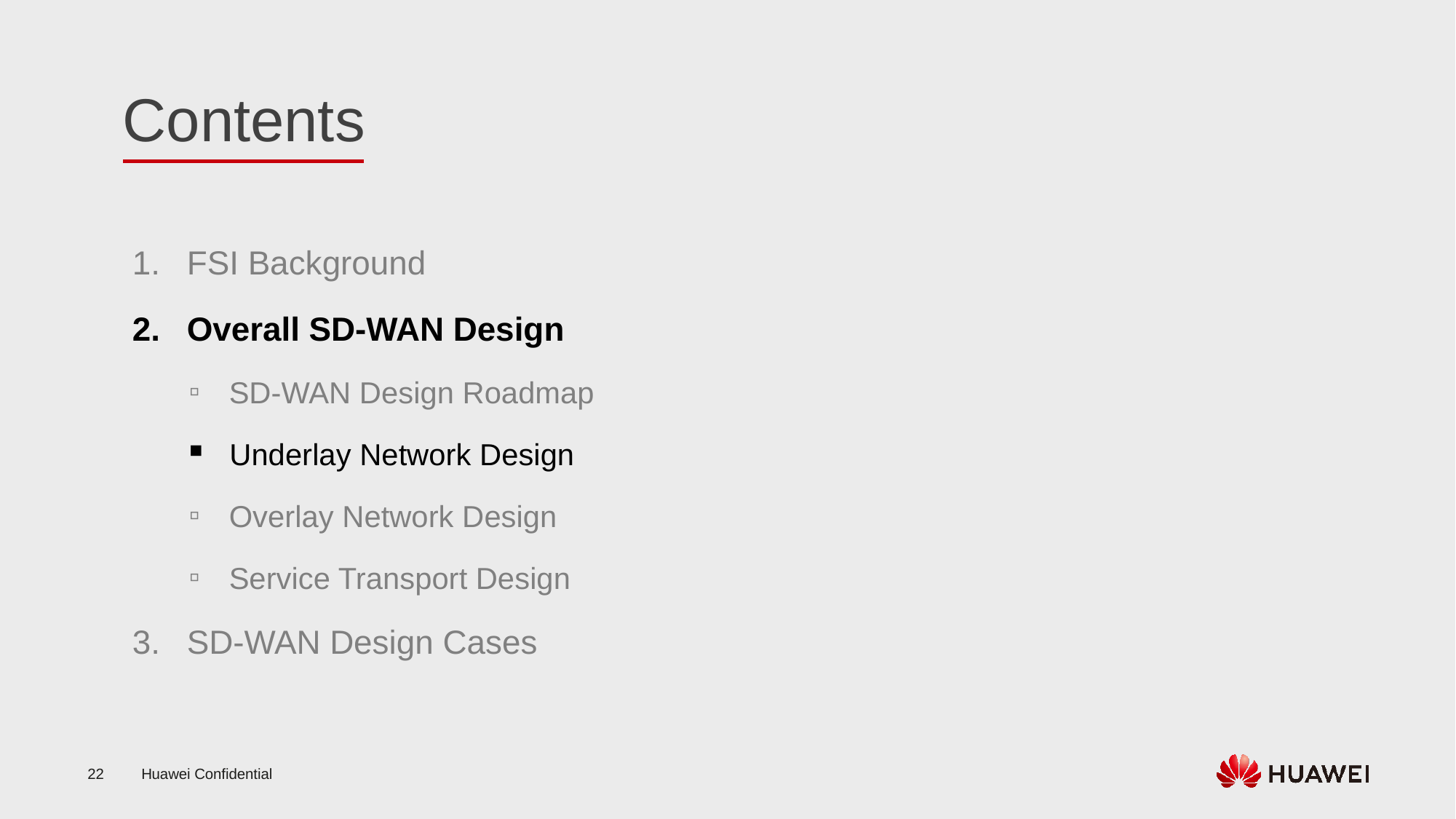

FSI Background
Overall SD-WAN Design
SD-WAN Design Roadmap
Underlay Network Design
Overlay Network Design
Service Transport Design
SD-WAN Design Cases